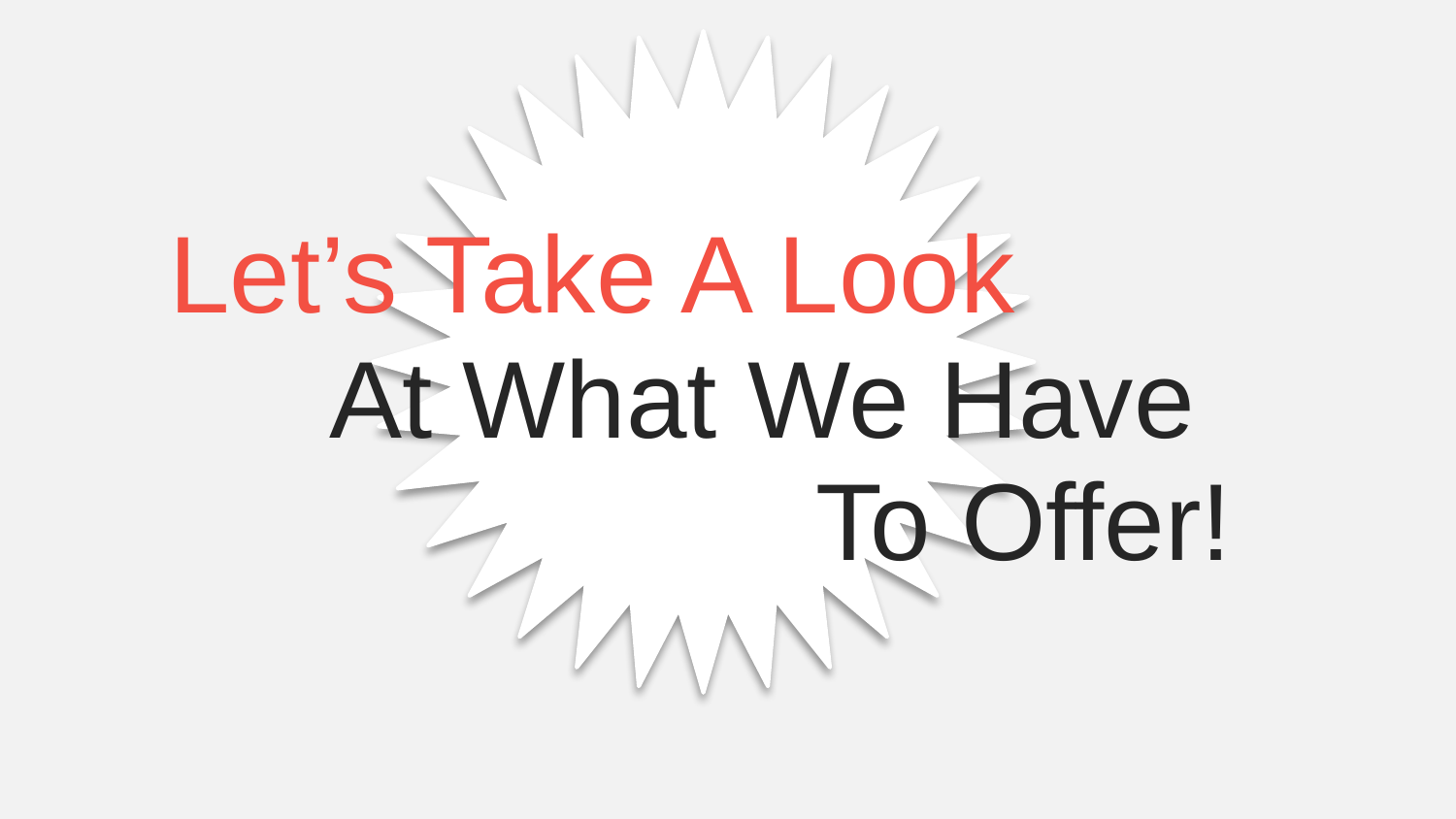

Let’s Take A Look
At What We Have
To Offer!